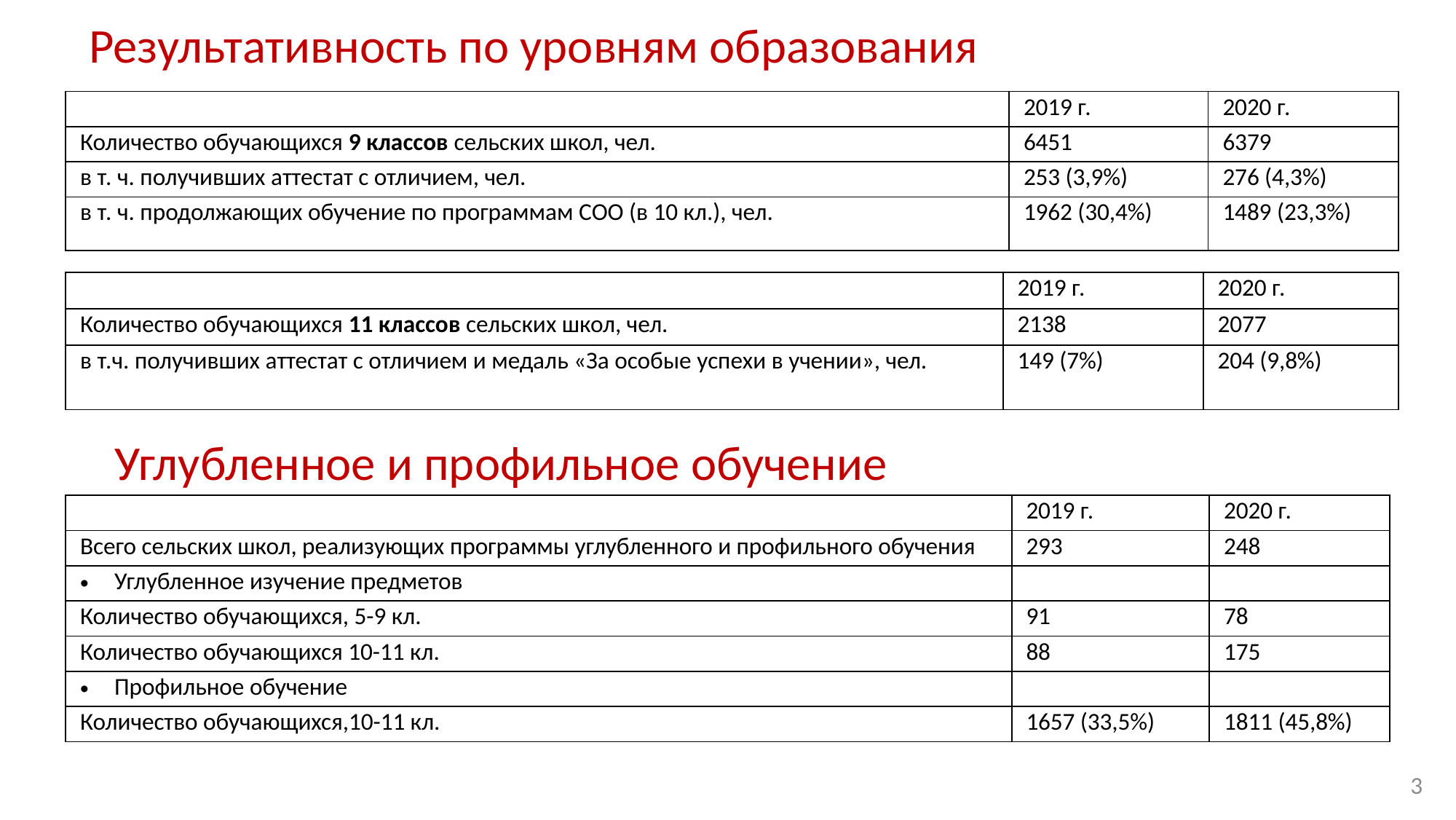

# Результативность по уровням образования
|  | 2019 г. | 2020 г. |
| --- | --- | --- |
| Количество обучающихся 9 классов сельских школ, чел. | 6451 | 6379 |
| в т. ч. получивших аттестат с отличием, чел. | 253 (3,9%) | 276 (4,3%) |
| в т. ч. продолжающих обучение по программам СОО (в 10 кл.), чел. | 1962 (30,4%) | 1489 (23,3%) |
|  | 2019 г. | 2020 г. |
| --- | --- | --- |
| Количество обучающихся 11 классов сельских школ, чел. | 2138 | 2077 |
| в т.ч. получивших аттестат с отличием и медаль «За особые успехи в учении», чел. | 149 (7%) | 204 (9,8%) |
Углубленное и профильное обучение
|  | 2019 г. | 2020 г. |
| --- | --- | --- |
| Всего сельских школ, реализующих программы углубленного и профильного обучения | 293 | 248 |
| Углубленное изучение предметов |  |  |
| Количество обучающихся, 5-9 кл. | 91 | 78 |
| Количество обучающихся 10-11 кл. | 88 | 175 |
| Профильное обучение |  |  |
| Количество обучающихся,10-11 кл. | 1657 (33,5%) | 1811 (45,8%) |
3